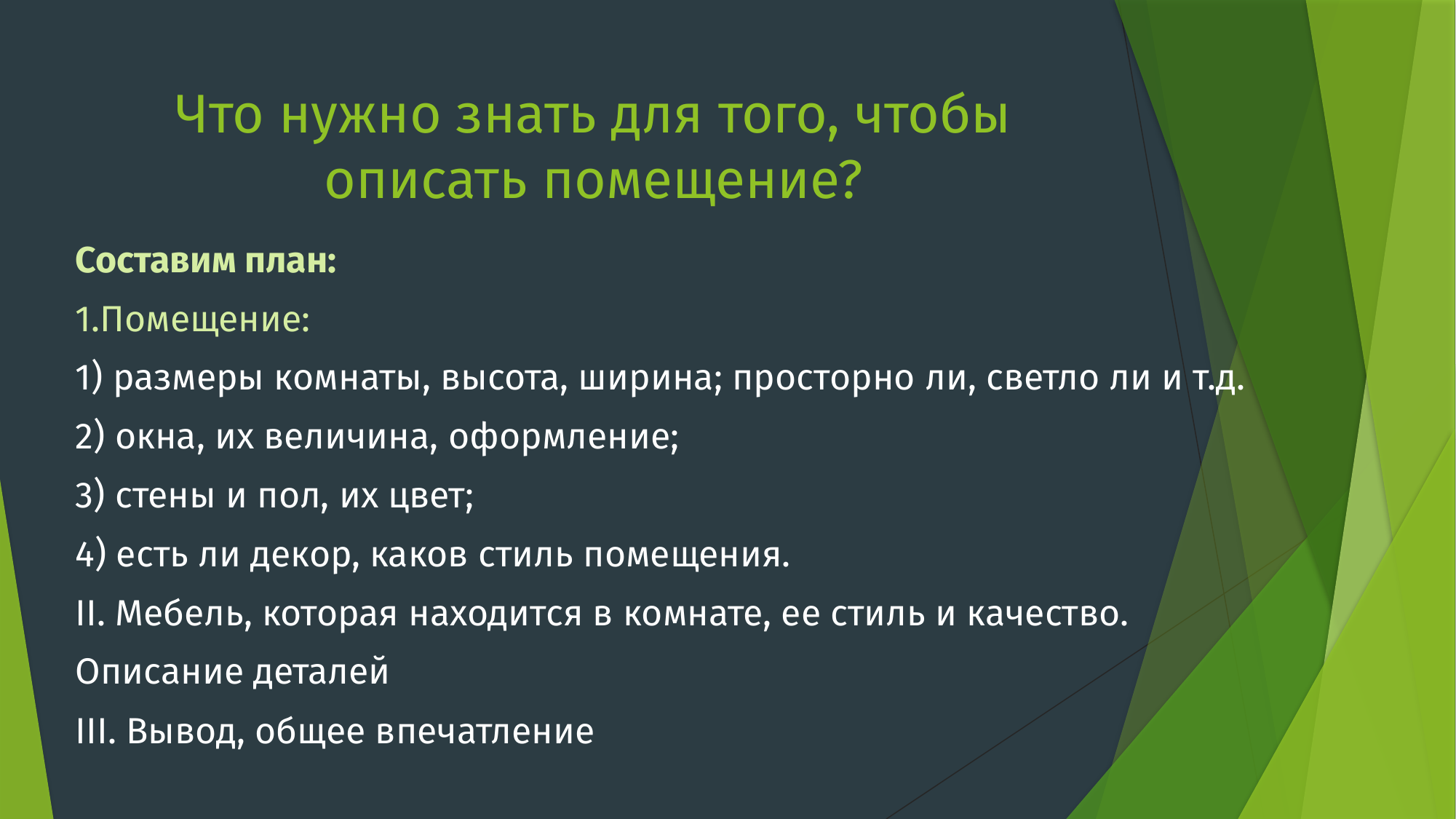

# Что нужно знать для того, чтобы описать помещение?
Составим план:
1.Помещение:
1) размеры комнаты, высота, ширина; просторно ли, светло ли и т.д.
2) окна, их величина, оформление;
3) стены и пол, их цвет;
4) есть ли декор, каков стиль помещения.
II. Мебель, которая находится в комнате, ее стиль и качество.
Описание деталей
III. Вывод, общее впечатление